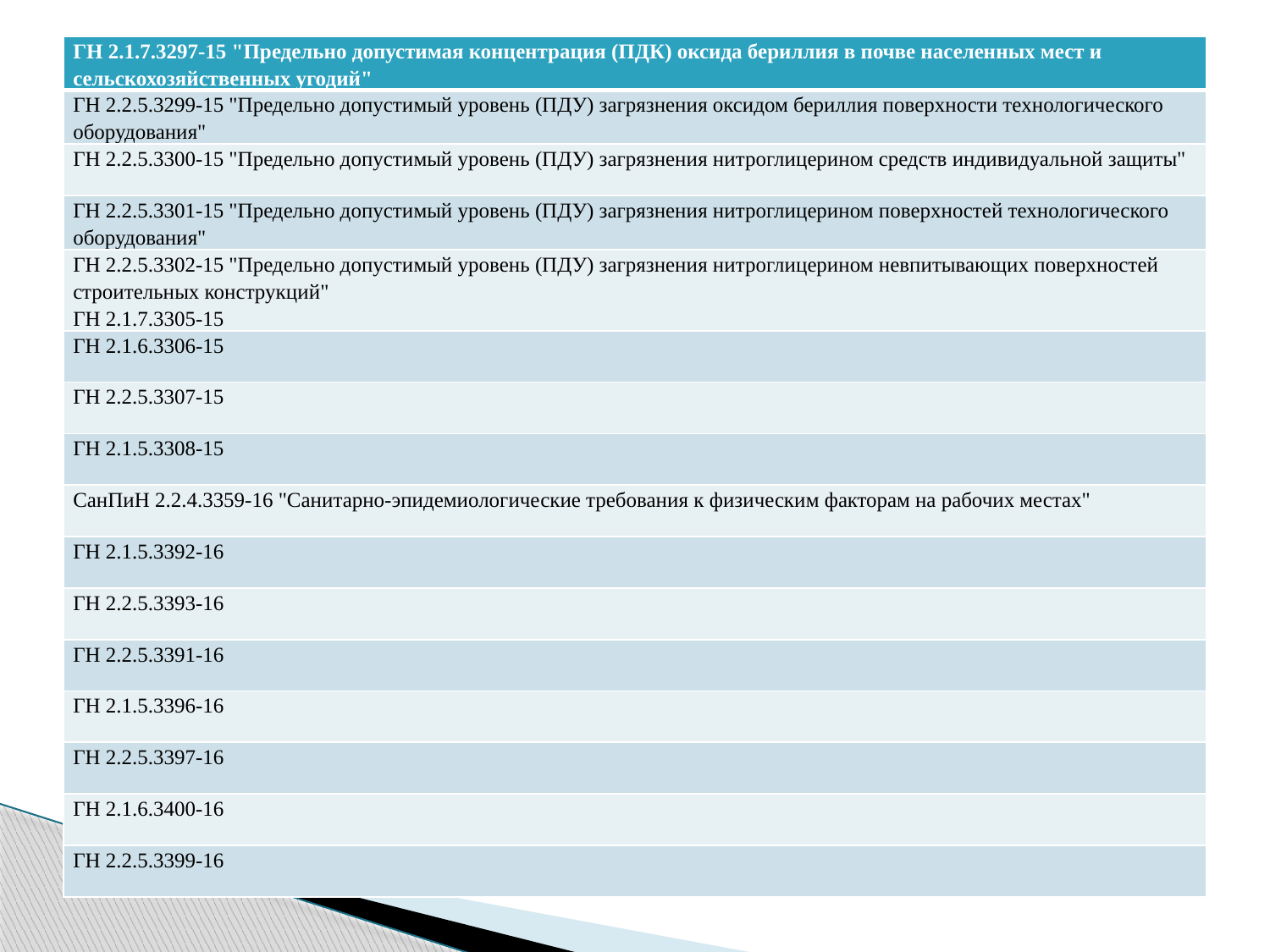

| ГН 2.1.7.3297-15 "Предельно допустимая концентрация (ПДК) оксида бериллия в почве населенных мест и сельскохозяйственных угодий" |
| --- |
| ГН 2.2.5.3299-15 "Предельно допустимый уровень (ПДУ) загрязнения оксидом бериллия поверхности технологического оборудования" |
| ГН 2.2.5.3300-15 "Предельно допустимый уровень (ПДУ) загрязнения нитроглицерином средств индивидуальной защиты" |
| ГН 2.2.5.3301-15 "Предельно допустимый уровень (ПДУ) загрязнения нитроглицерином поверхностей технологического оборудования" |
| ГН 2.2.5.3302-15 "Предельно допустимый уровень (ПДУ) загрязнения нитроглицерином невпитывающих поверхностей строительных конструкций" ГН 2.1.7.3305-15 |
| ГН 2.1.6.3306-15 |
| ГН 2.2.5.3307-15 |
| ГН 2.1.5.3308-15 |
| СанПиН 2.2.4.3359-16 "Санитарно-эпидемиологические требования к физическим факторам на рабочих местах" |
| ГН 2.1.5.3392-16 |
| ГН 2.2.5.3393-16 |
| ГН 2.2.5.3391-16 |
| ГН 2.1.5.3396-16 |
| ГН 2.2.5.3397-16 |
| ГН 2.1.6.3400-16 |
| ГН 2.2.5.3399-16 |